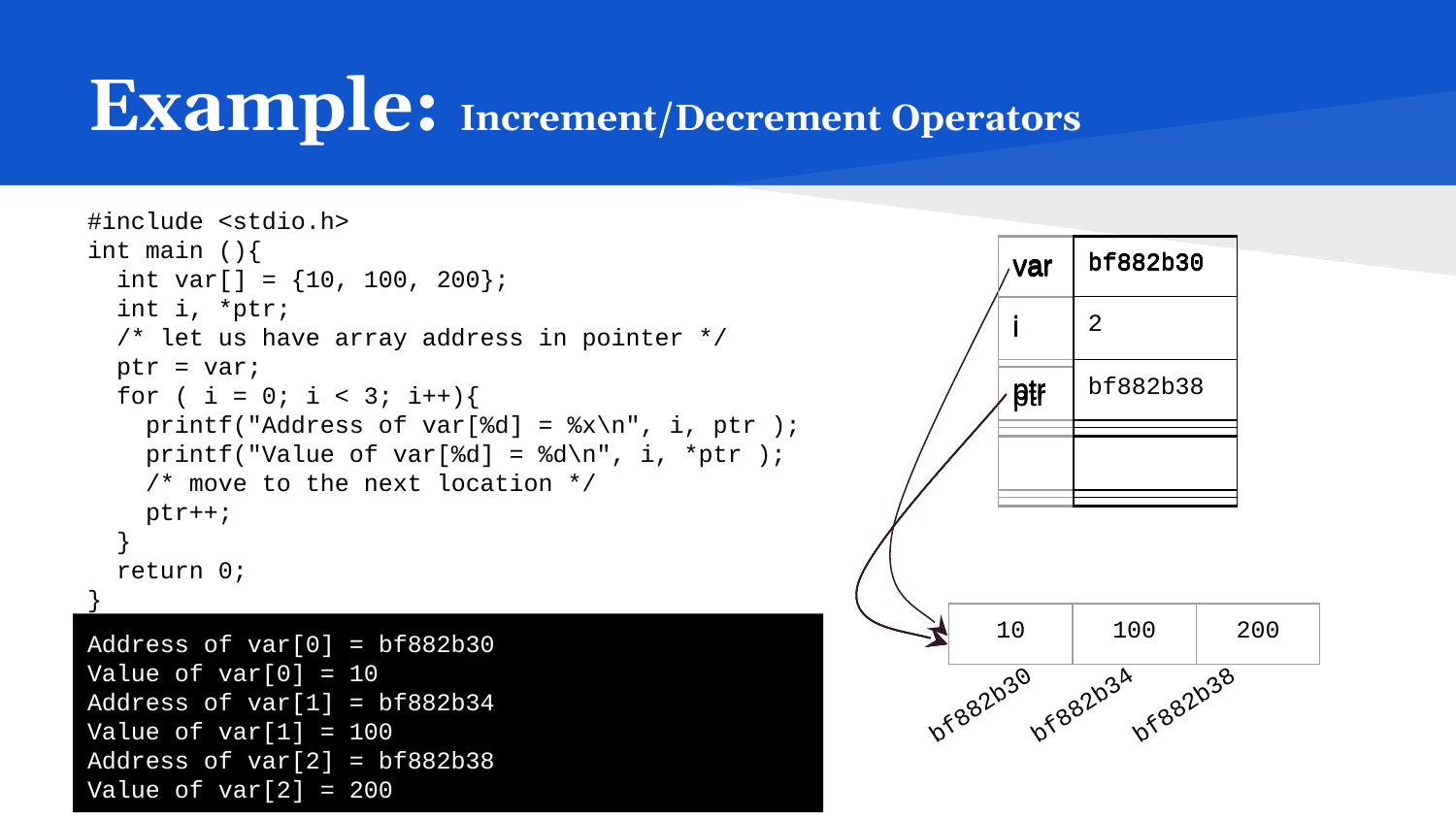

# Example: Increment/Decrement Operators
#include <stdio.h>
int main (){
  int var[] = {10, 100, 200};
  int i, *ptr;
  /* let us have array address in pointer */
  ptr = var;
  for ( i = 0; i < 3; i++){
    printf("Address of var[%d] = %x\n", i, ptr );
    printf("Value of var[%d] = %d\n", i, *ptr );
    /* move to the next location */
    ptr++;
  }
  return 0;
}
| var | bf882b30 |
| --- | --- |
| i |  |
| ptr |  |
|  |  |
| var | bf882b30 |
| --- | --- |
| i | 1 |
| ptr | bf882b34 |
|  |  |
| var | bf882b30 |
| --- | --- |
| i | 2 |
| ptr | bf882b38 |
|  |  |
| var | bf882b30 |
| --- | --- |
| i |  |
| ptr | bf882b30 |
|  |  |
| var | bf882b30 |
| --- | --- |
| i | 0 |
| ptr | bf882b30 |
|  |  |
| var | bf882b30 |
| --- | --- |
|  |  |
|  |  |
|  |  |

| 10 | 100 | 200 |
| --- | --- | --- |
Address of var[0] = bf882b30
Value of var[0] = 10
Address of var[1] = bf882b34
Value of var[1] = 100
Address of var[2] = bf882b38
Value of var[2] = 200

bf882b30
bf882b34
bf882b38